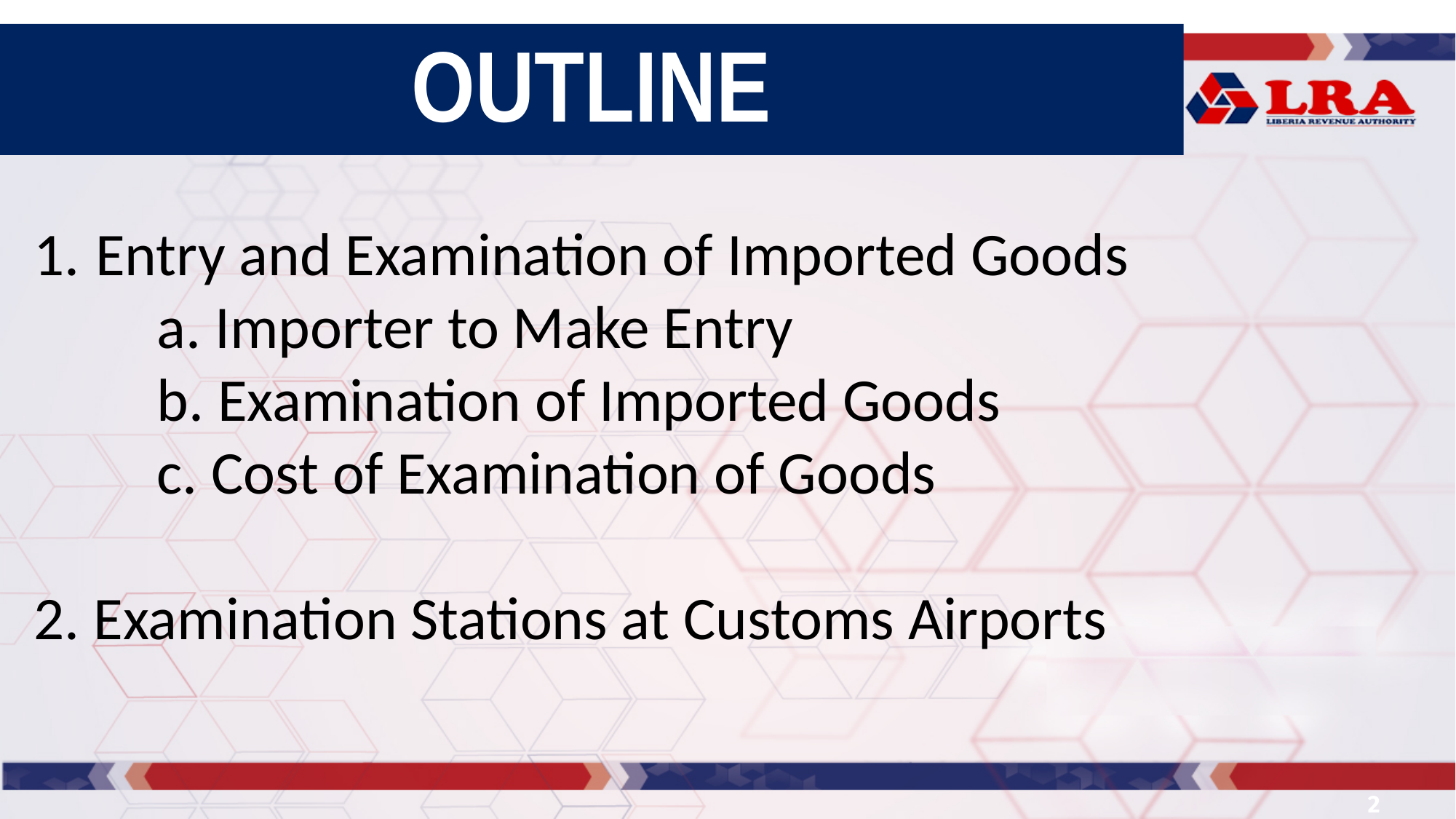

OUTLINE
Entry and Examination of Imported Goods
         a. Importer to Make Entry
         b. Examination of Imported Goods
         c. Cost of Examination of Goods

2. Examination Stations at Customs Airports
2